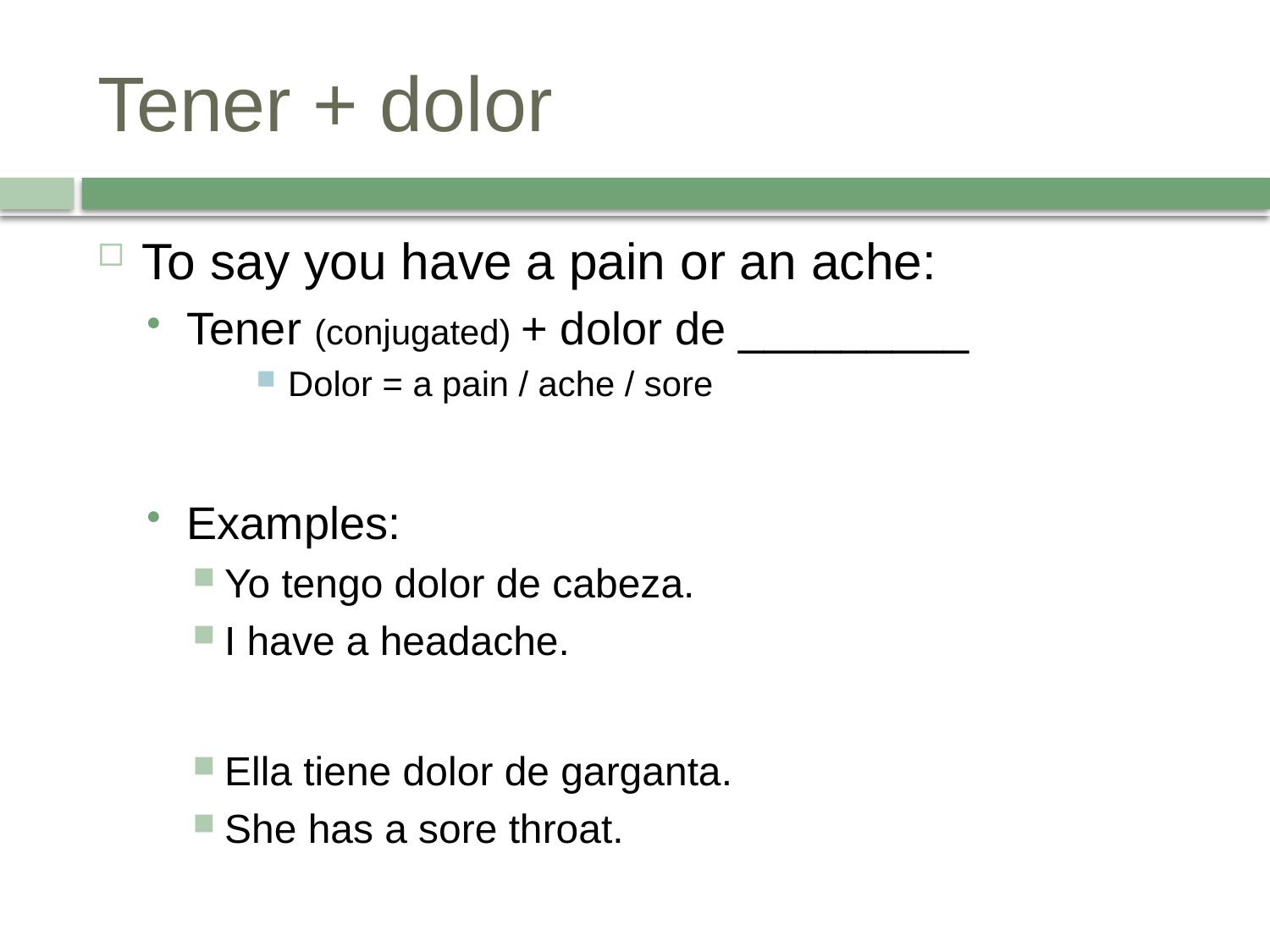

# Tener + dolor
To say you have a pain or an ache:
Tener (conjugated) + dolor de _________
Dolor = a pain / ache / sore

Examples:
Yo tengo dolor de cabeza.
I have a headache.

Ella tiene dolor de garganta.
She has a sore throat.